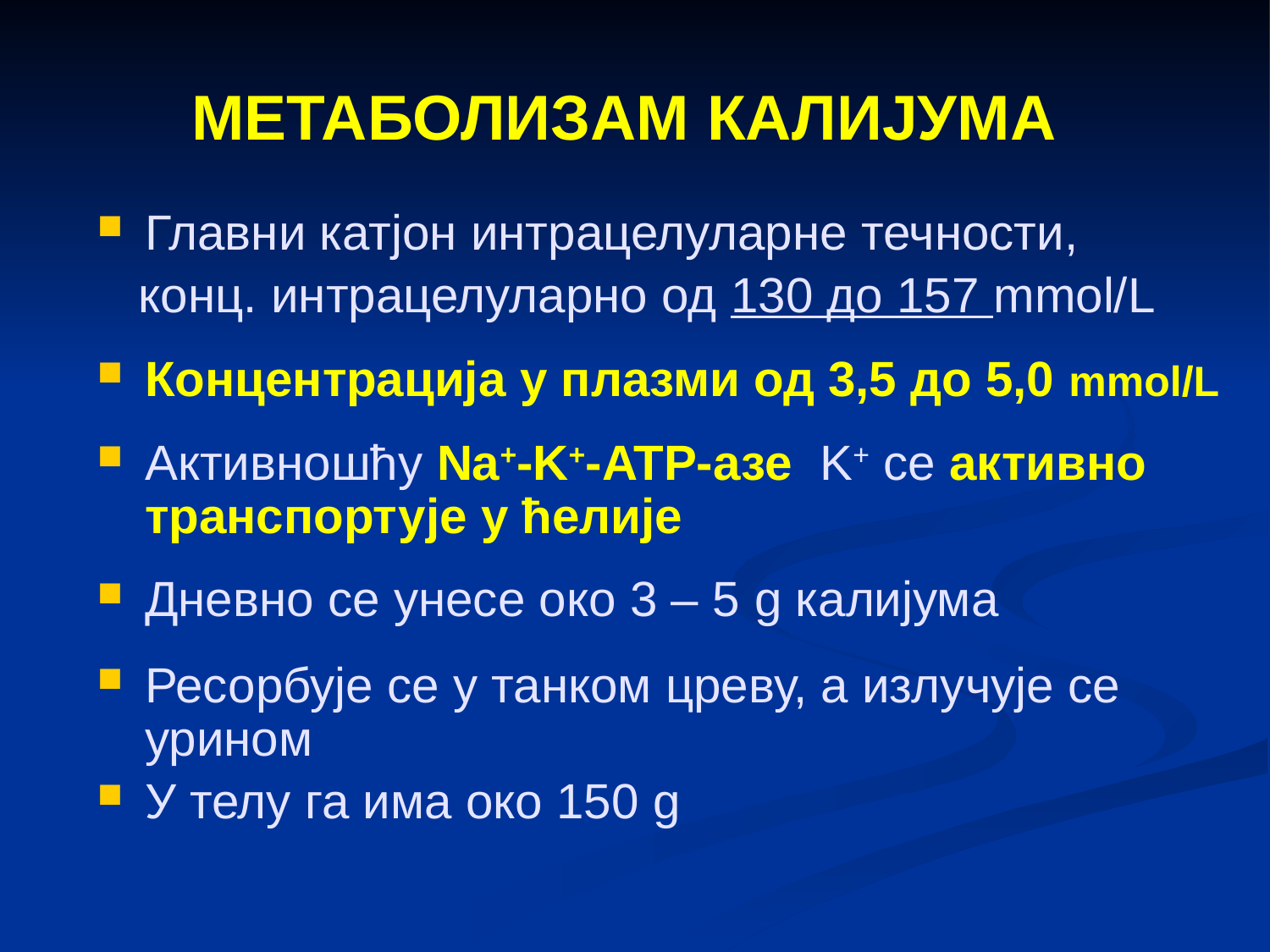

МЕТАБОЛИЗАМ КАЛИЈУМА
Главни катјон интрацелуларне течности,
   конц. интрацелуларно од 130 до 157 mmol/L

Концентрација у плазми од 3,5 до 5,0 mmol/L

Активношћу Na+-K+-ATP-азе  K+ се активно транспортује у ћелије

Дневно се унесе око 3 – 5 g калијума

Ресорбује се у танком цреву, а излучује се урином
У телу га има око 150 g